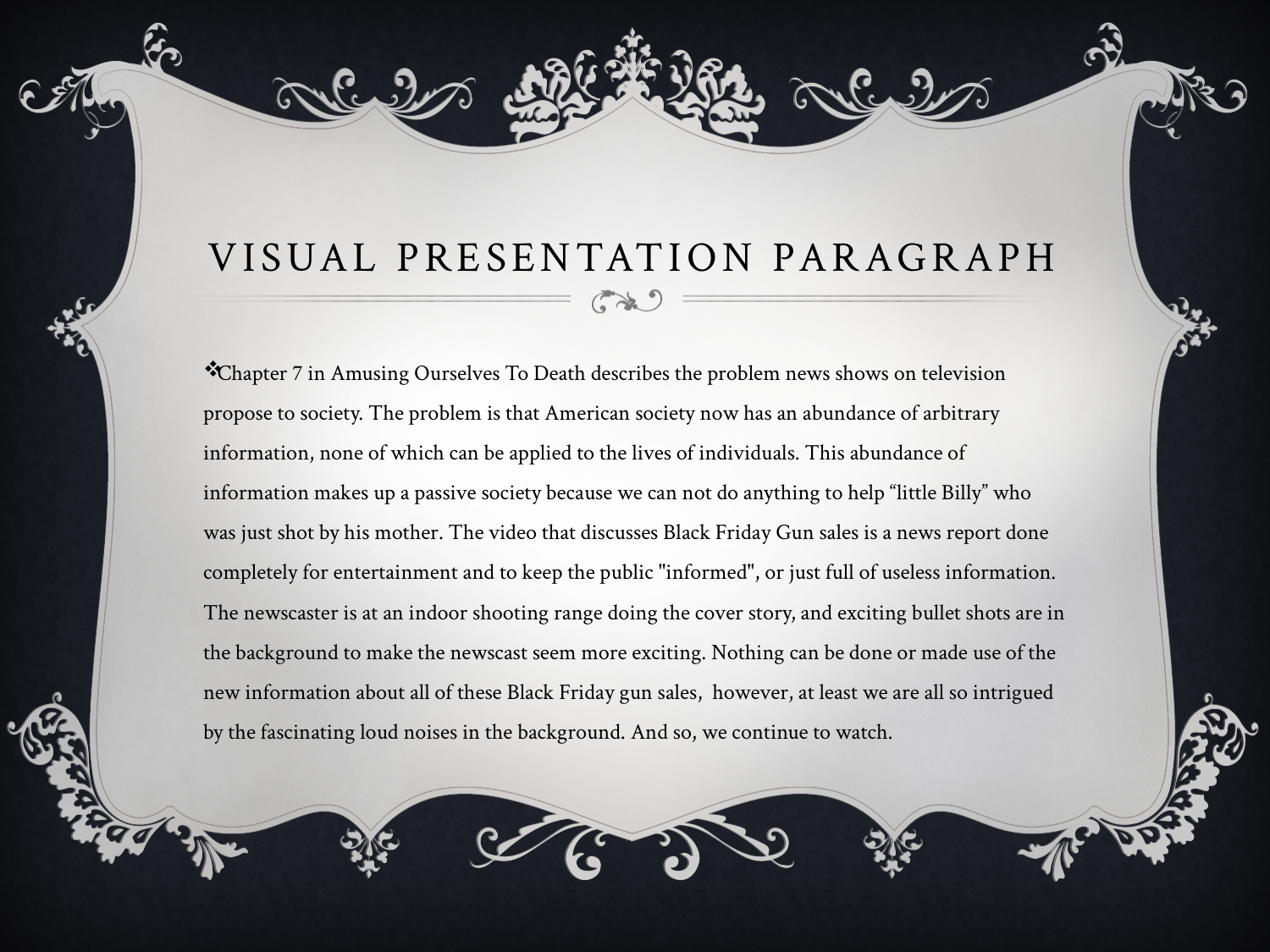

# Visual presentation paragraph
Chapter 7 in Amusing Ourselves To Death describes the problem news shows on television propose to society. The problem is that American society now has an abundance of arbitrary information, none of which can be applied to the lives of individuals. This abundance of information makes up a passive society because we can not do anything to help “little Billy” who was just shot by his mother. The video that discusses Black Friday Gun sales is a news report done completely for entertainment and to keep the public "informed", or just full of useless information. The newscaster is at an indoor shooting range doing the cover story, and exciting bullet shots are in the background to make the newscast seem more exciting. Nothing can be done or made use of the new information about all of these Black Friday gun sales,  however, at least we are all so intrigued by the fascinating loud noises in the background. And so, we continue to watch.